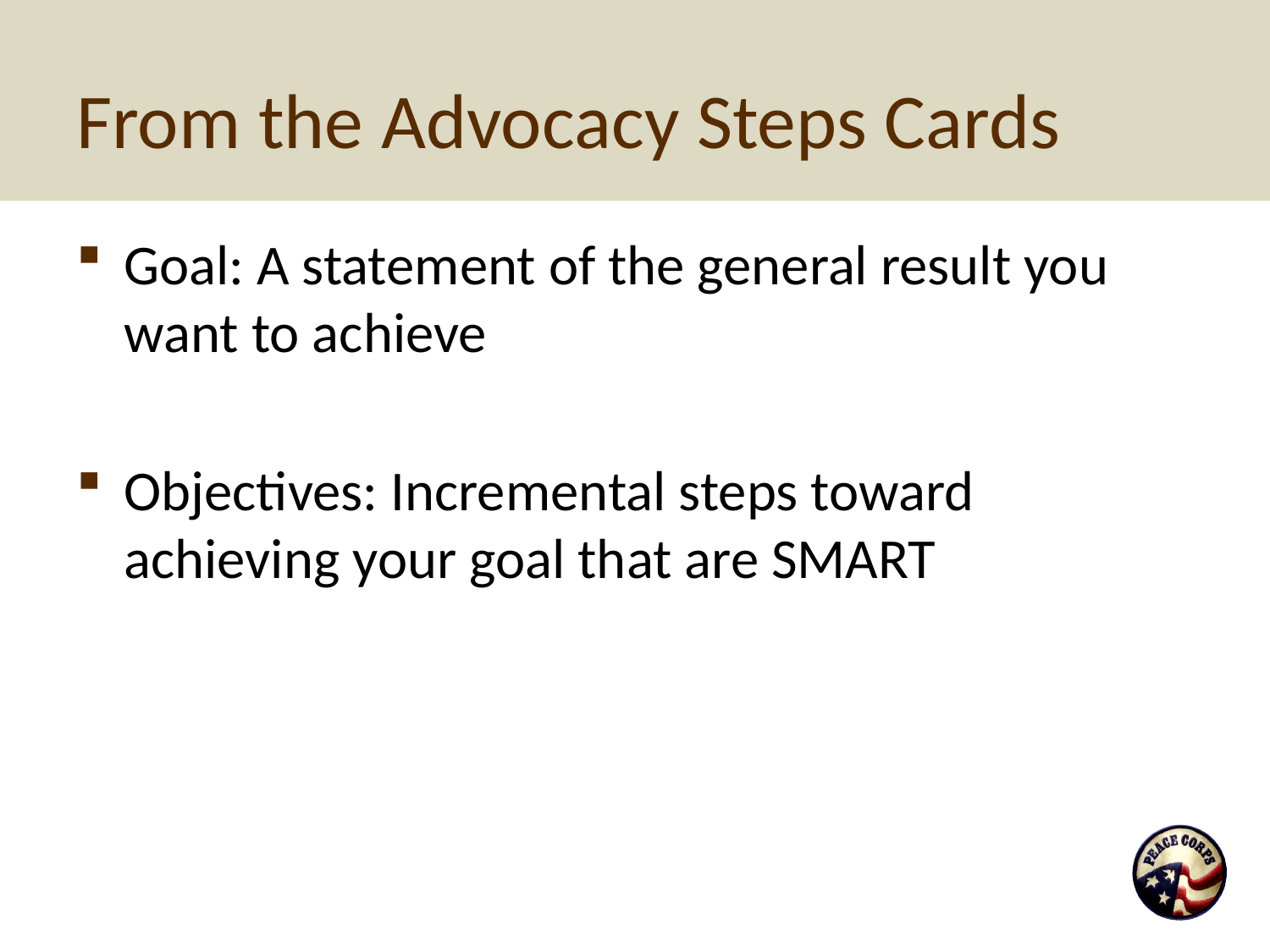

# From the Advocacy Steps Cards
Goal: A statement of the general result you want to achieve

Objectives: Incremental steps toward achieving your goal that are SMART